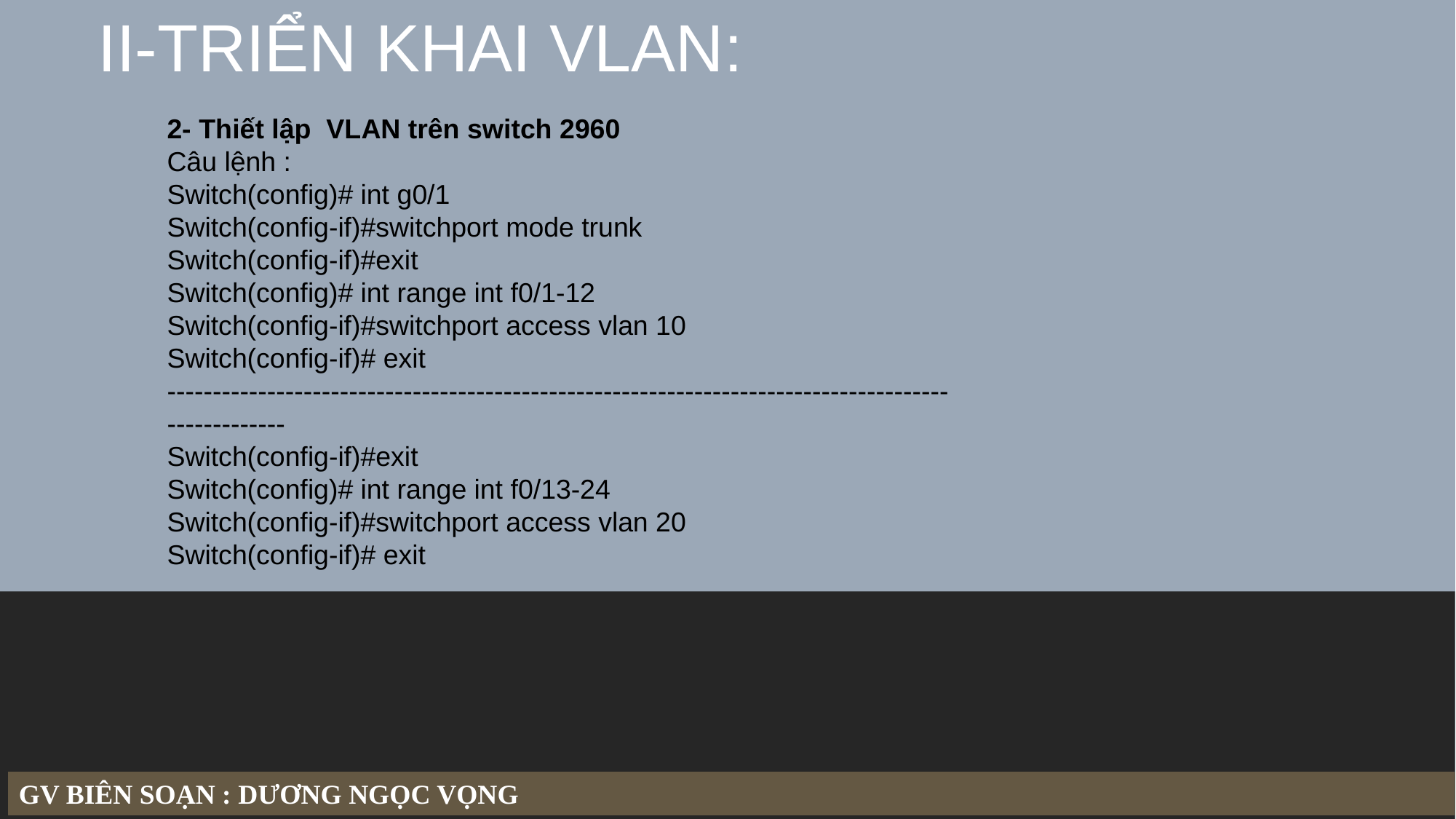

II-TRIỂN KHAI VLAN:

2- Thiết lập  VLAN trên switch 2960
Câu lệnh :
Switch(config)# int g0/1
Switch(config-if)#switchport mode trunk
Switch(config-if)#exit
Switch(config)# int range int f0/1-12
Switch(config-if)#switchport access vlan 10
Switch(config-if)# exit
---------------------------------------------------------------------------------------------------
Switch(config-if)#exit
Switch(config)# int range int f0/13-24
Switch(config-if)#switchport access vlan 20
Switch(config-if)# exit

GV BIÊN SOẠN : DƯƠNG NGỌC VỌNG